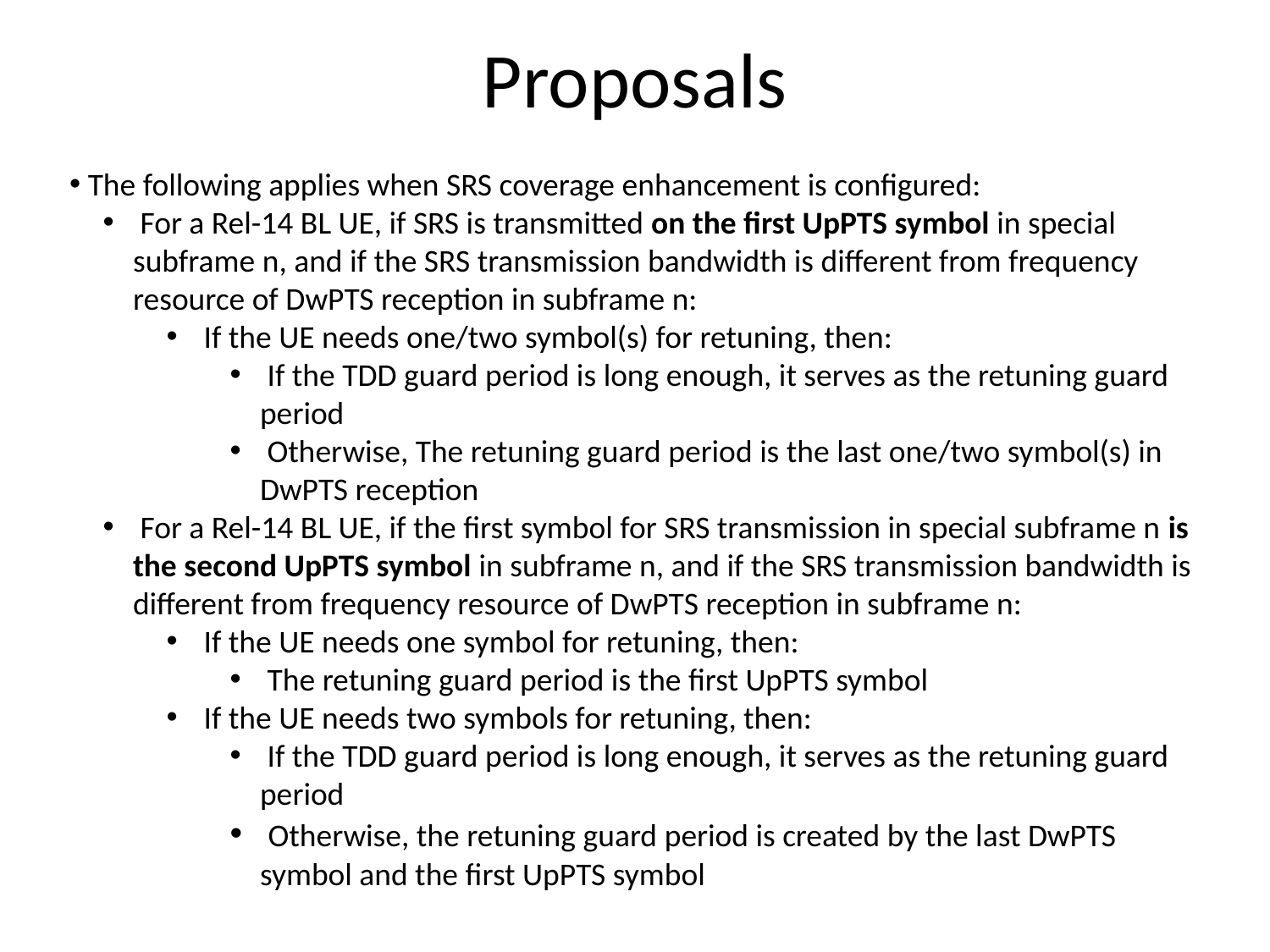

# Proposals
 The following applies when SRS coverage enhancement is configured:
 For a Rel-14 BL UE, if SRS is transmitted on the first UpPTS symbol in special subframe n, and if the SRS transmission bandwidth is different from frequency resource of DwPTS reception in subframe n:
 If the UE needs one/two symbol(s) for retuning, then:
 If the TDD guard period is long enough, it serves as the retuning guard period
 Otherwise, The retuning guard period is the last one/two symbol(s) in DwPTS reception
 For a Rel-14 BL UE, if the first symbol for SRS transmission in special subframe n is the second UpPTS symbol in subframe n, and if the SRS transmission bandwidth is different from frequency resource of DwPTS reception in subframe n:
 If the UE needs one symbol for retuning, then:
 The retuning guard period is the first UpPTS symbol
 If the UE needs two symbols for retuning, then:
 If the TDD guard period is long enough, it serves as the retuning guard period
 Otherwise, the retuning guard period is created by the last DwPTS symbol and the first UpPTS symbol